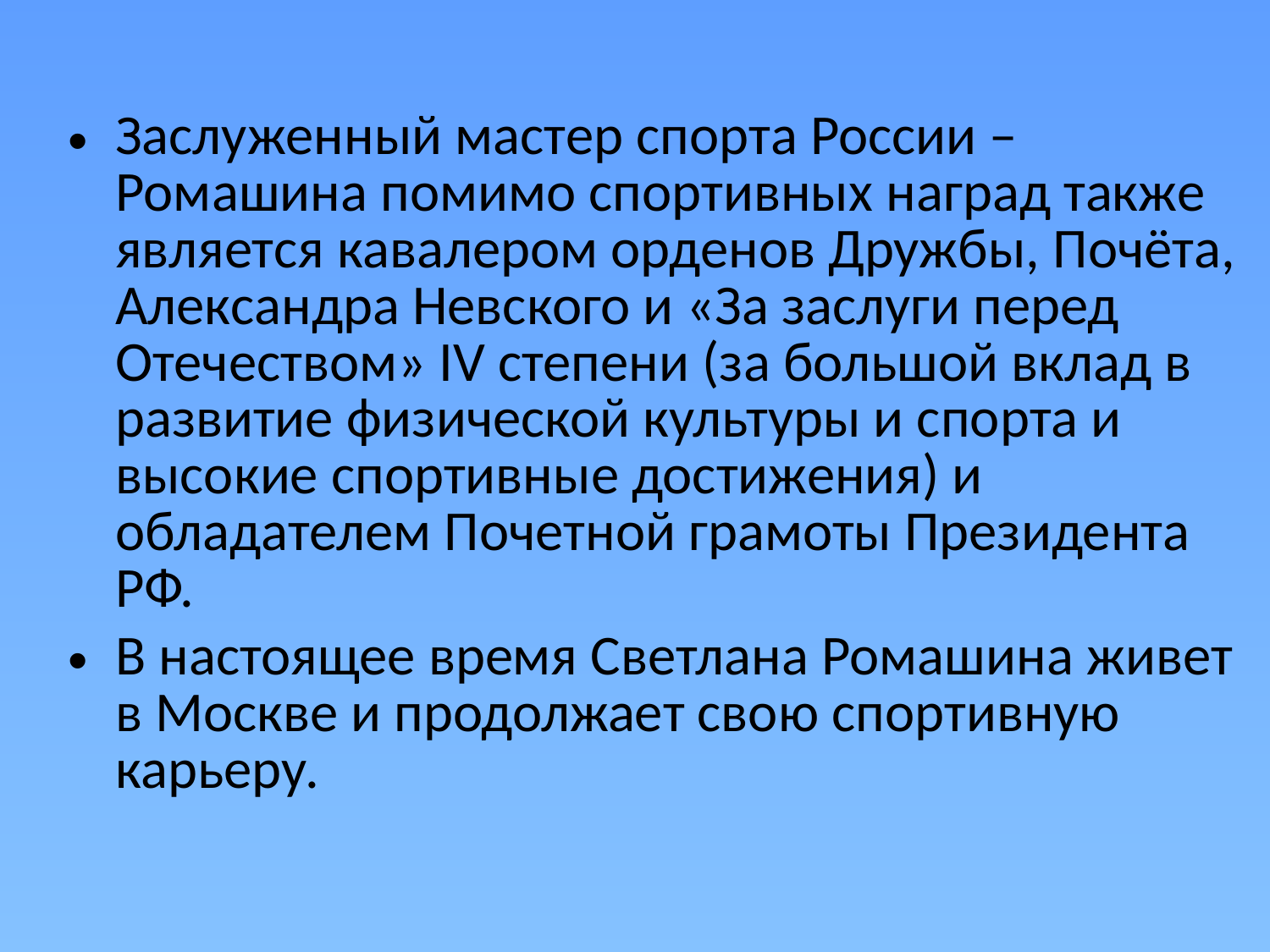

Заслуженный мастер спорта России – Ромашина помимо спортивных наград также является кавалером орденов Дружбы, Почёта, Александра Невского и «За заслуги перед Отечеством» IV степени (за большой вклад в развитие физической культуры и спорта и высокие спортивные достижения) и обладателем Почетной грамоты Президента РФ.
В настоящее время Светлана Ромашина живет в Москве и продолжает свою спортивную карьеру.